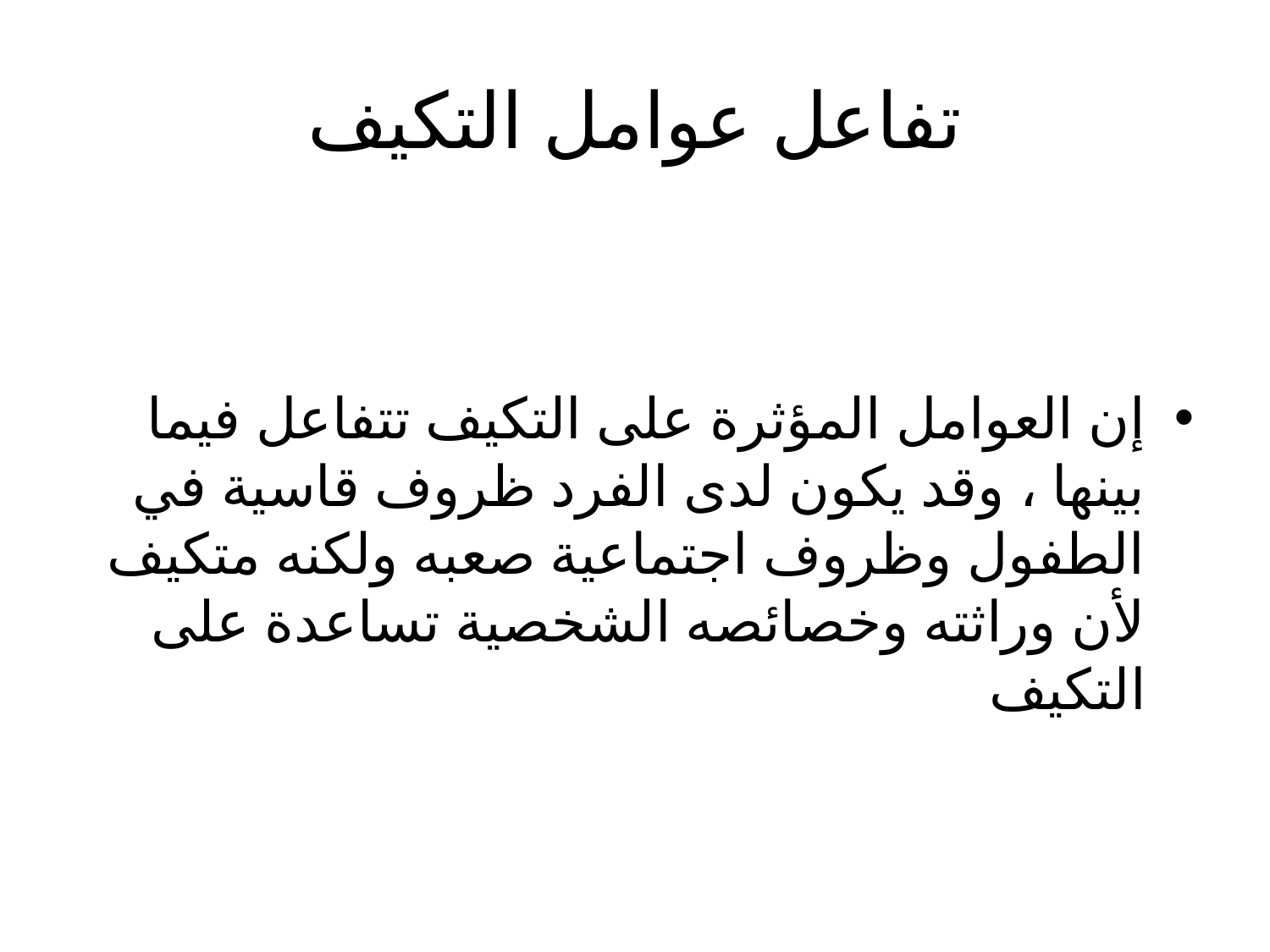

# تفاعل عوامل التكيف
إن العوامل المؤثرة على التكيف تتفاعل فيما بينها ، وقد يكون لدى الفرد ظروف قاسية في الطفول وظروف اجتماعية صعبه ولكنه متكيف لأن وراثته وخصائصه الشخصية تساعدة على التكيف